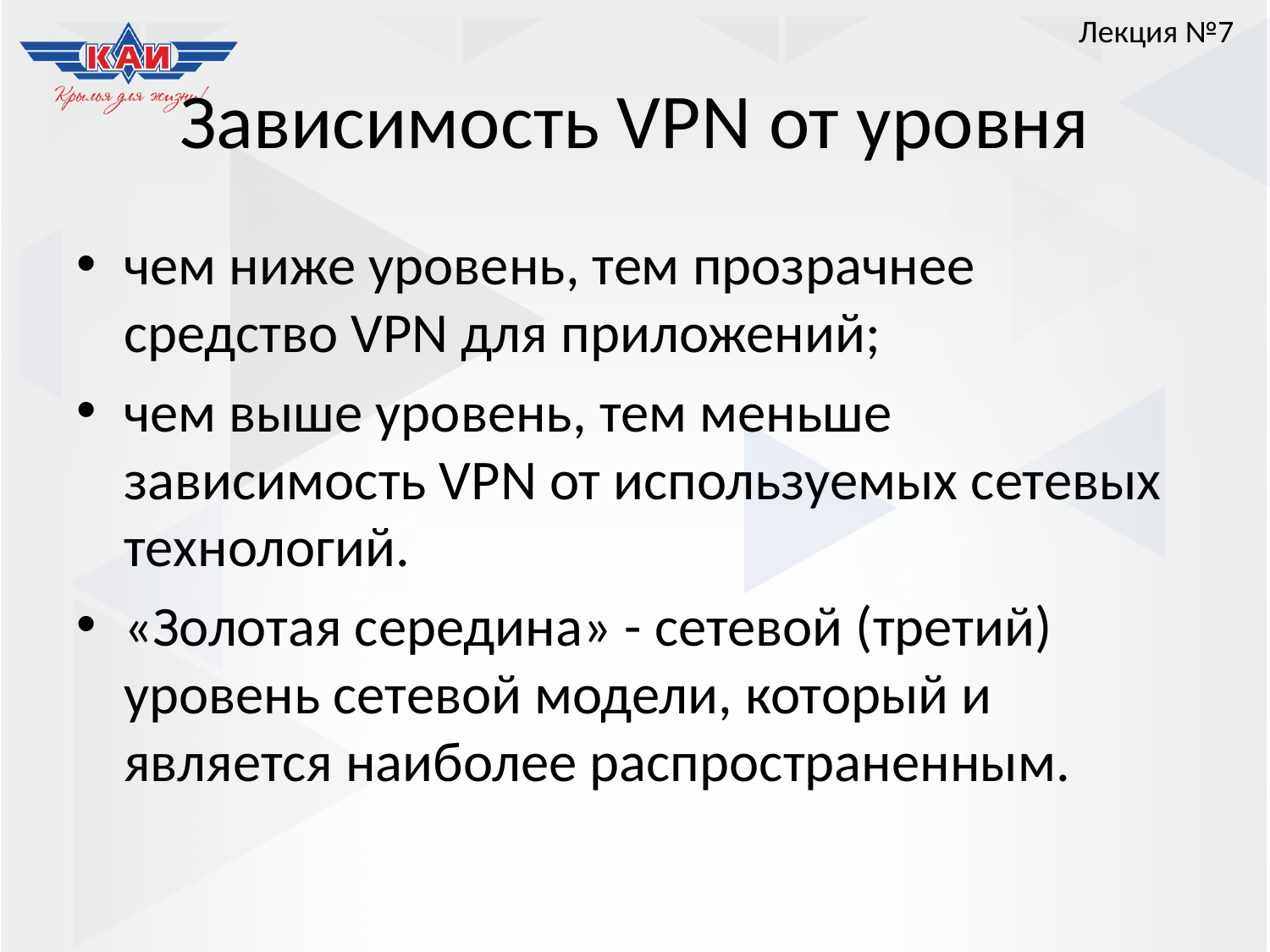

Лекция №7
# Зависимость VPN от уровня
чем ниже уровень, тем прозрачнее средство VPN для приложений;
чем выше уровень, тем меньше зависимость VPN от используемых сетевых технологий.
«Золотая середина» - сетевой (третий) уровень сетевой модели, который и является наиболее распространенным.